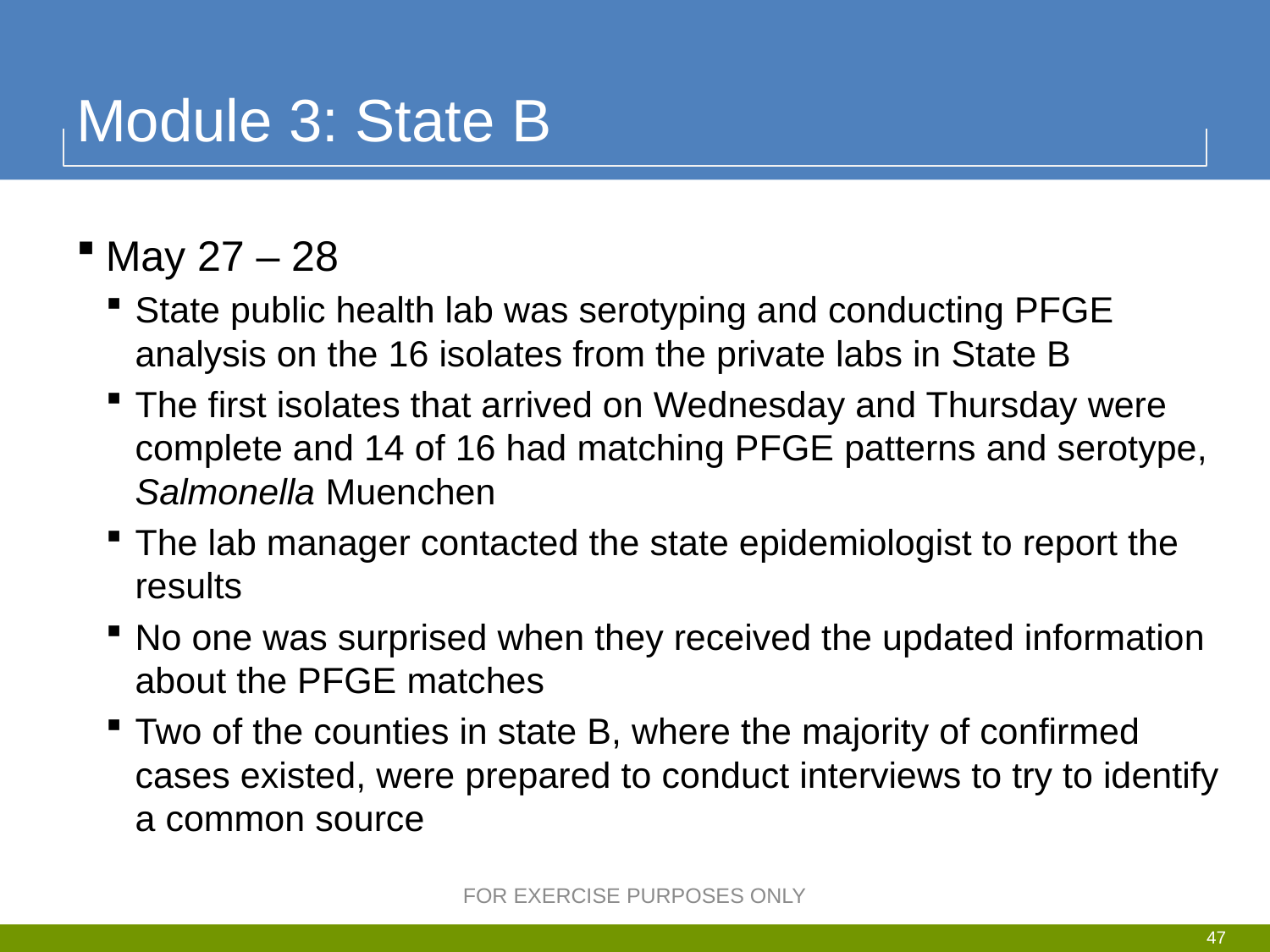

# Module 3: State B
May 27 – 28
State public health lab was serotyping and conducting PFGE analysis on the 16 isolates from the private labs in State B
The first isolates that arrived on Wednesday and Thursday were complete and 14 of 16 had matching PFGE patterns and serotype, Salmonella Muenchen
The lab manager contacted the state epidemiologist to report the results
No one was surprised when they received the updated information about the PFGE matches
Two of the counties in state B, where the majority of confirmed cases existed, were prepared to conduct interviews to try to identify a common source
FOR EXERCISE PURPOSES ONLY